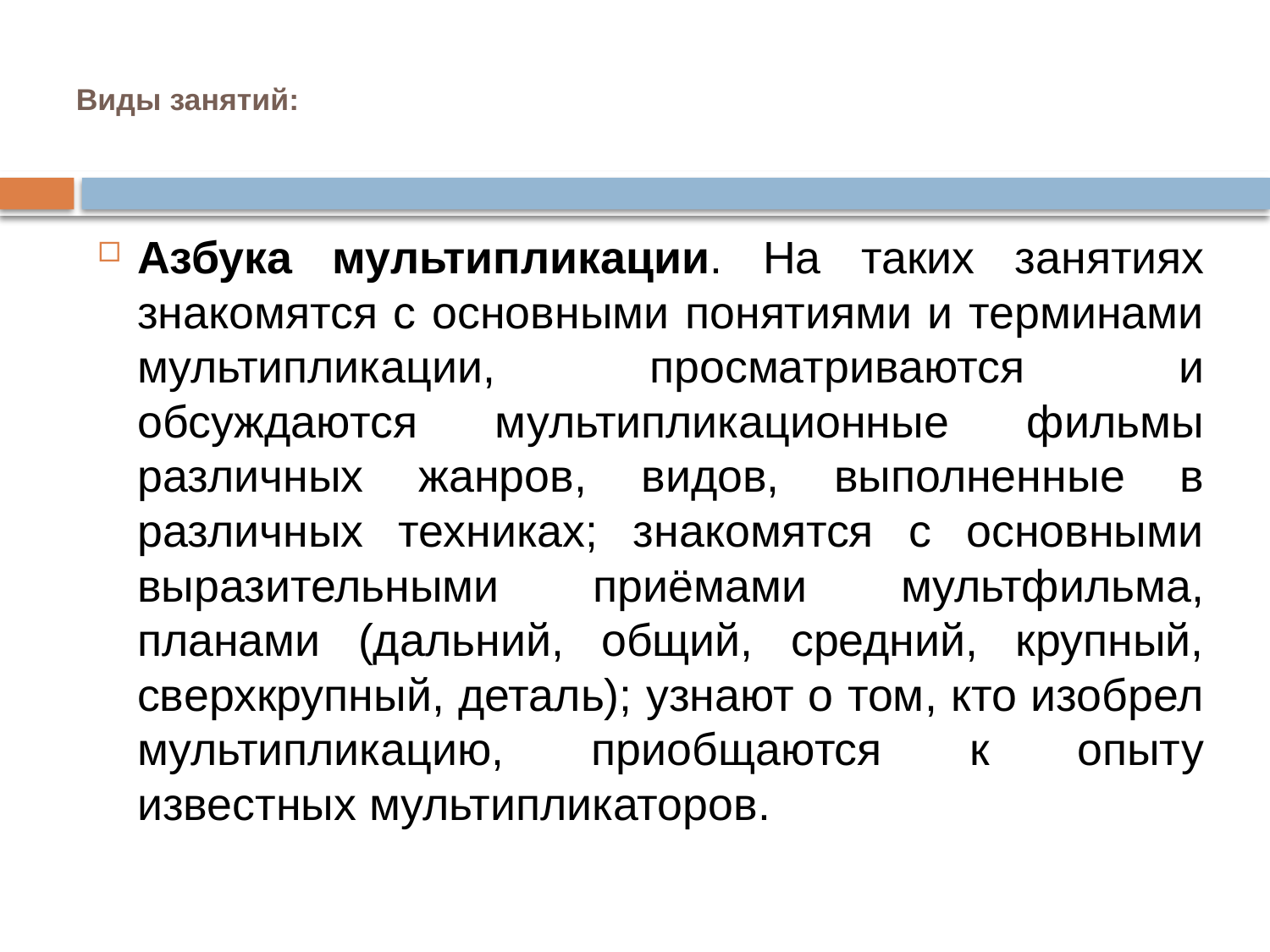

# Виды занятий:
Азбука мультипликации. На таких занятиях знакомятся с основными понятиями и терминами мультипликации, просматриваются и обсуждаются мультипликационные фильмы различных жанров, видов, выполненные в различных техниках; знакомятся с основными выразительными приёмами мультфильма, планами (дальний, общий, средний, крупный, сверхкрупный, деталь); узнают о том, кто изобрел мультипликацию, приобщаются к опыту известных мультипликаторов.